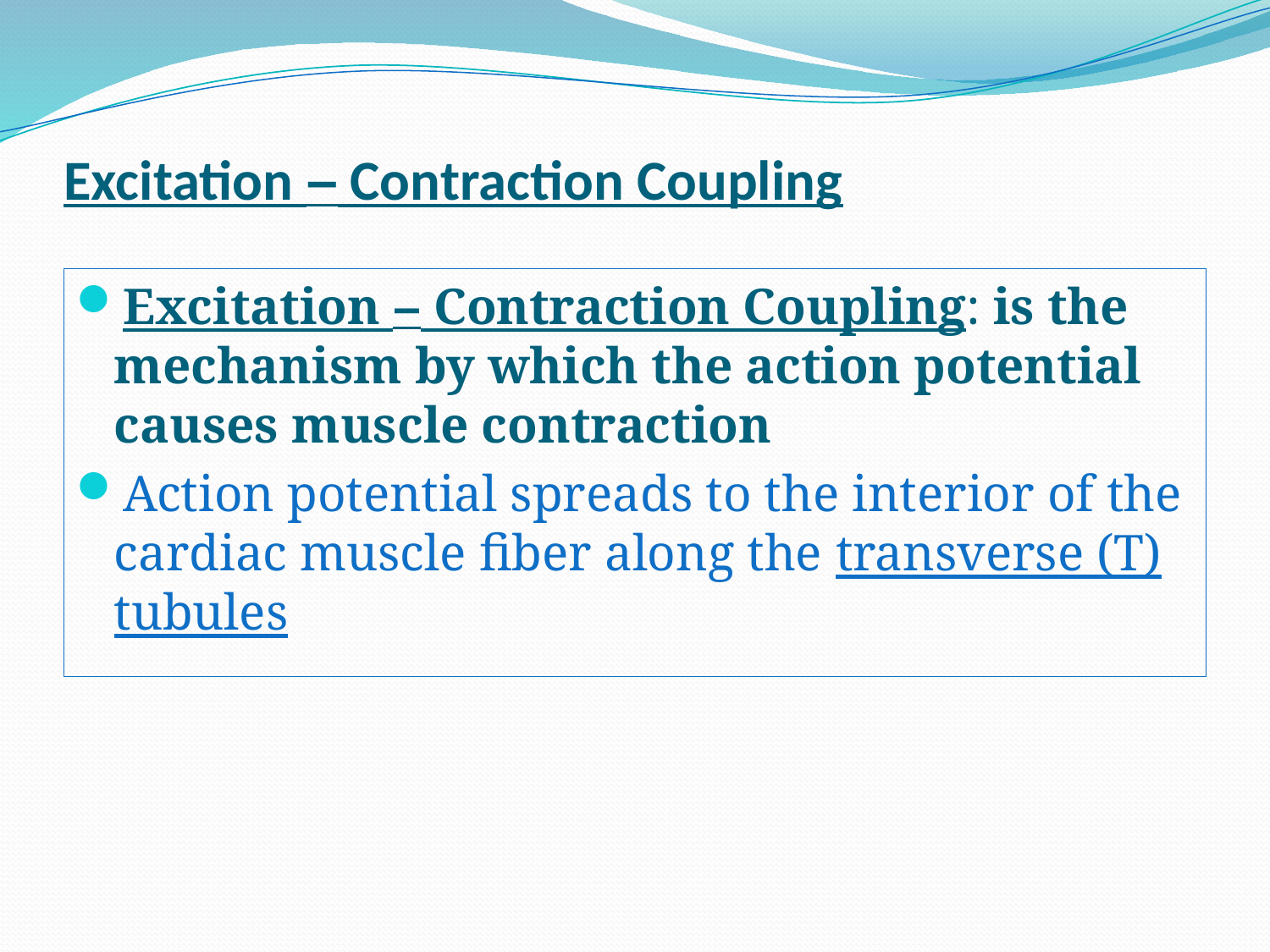

# Excitation – Contraction Coupling
Excitation – Contraction Coupling: is the mechanism by which the action potential causes muscle contraction
Action potential spreads to the interior of the cardiac muscle fiber along the transverse (T) tubules